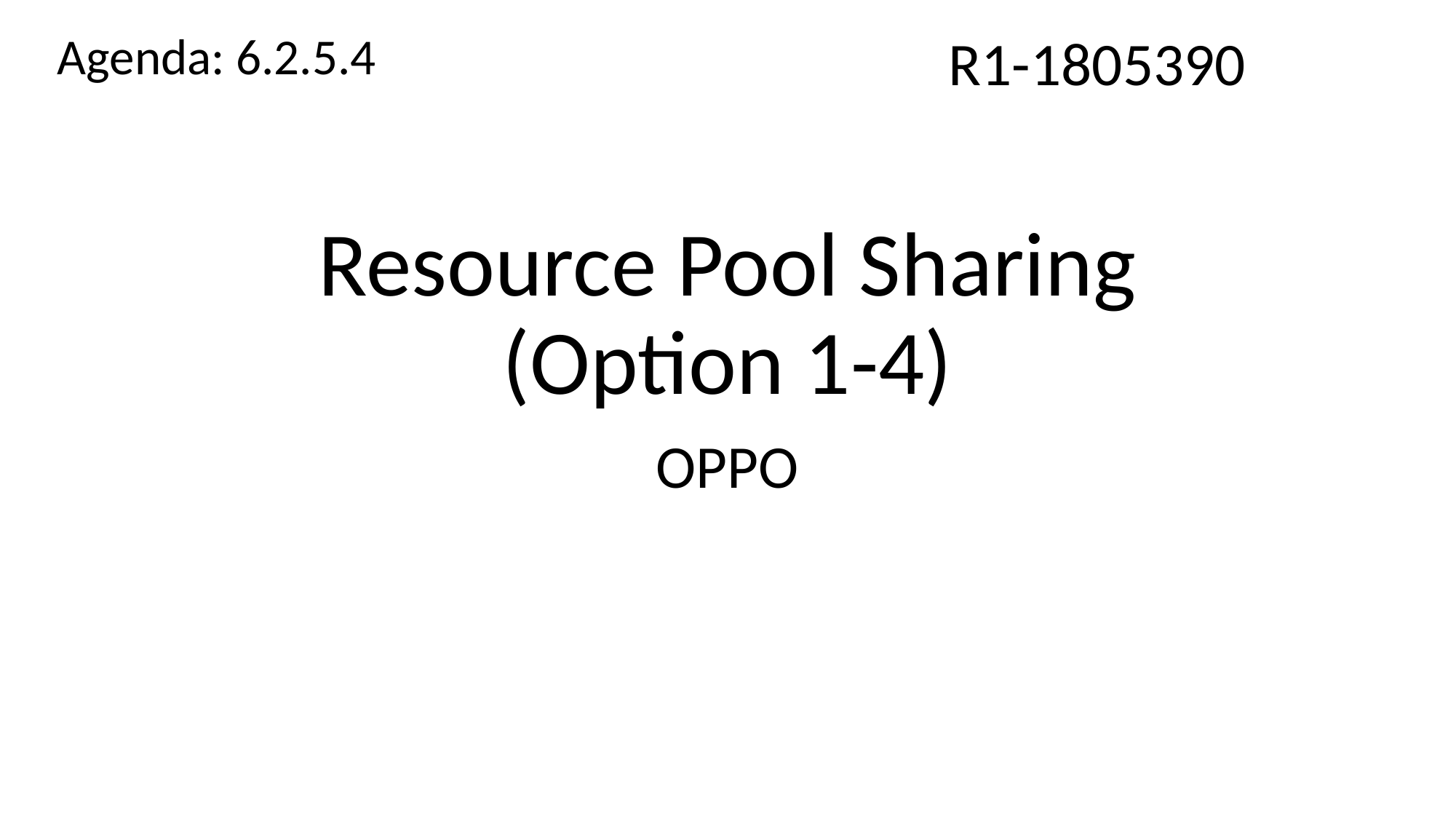

Agenda: 6.2.5.4
R1-1805390
# Resource Pool Sharing (Option 1-4)
OPPO